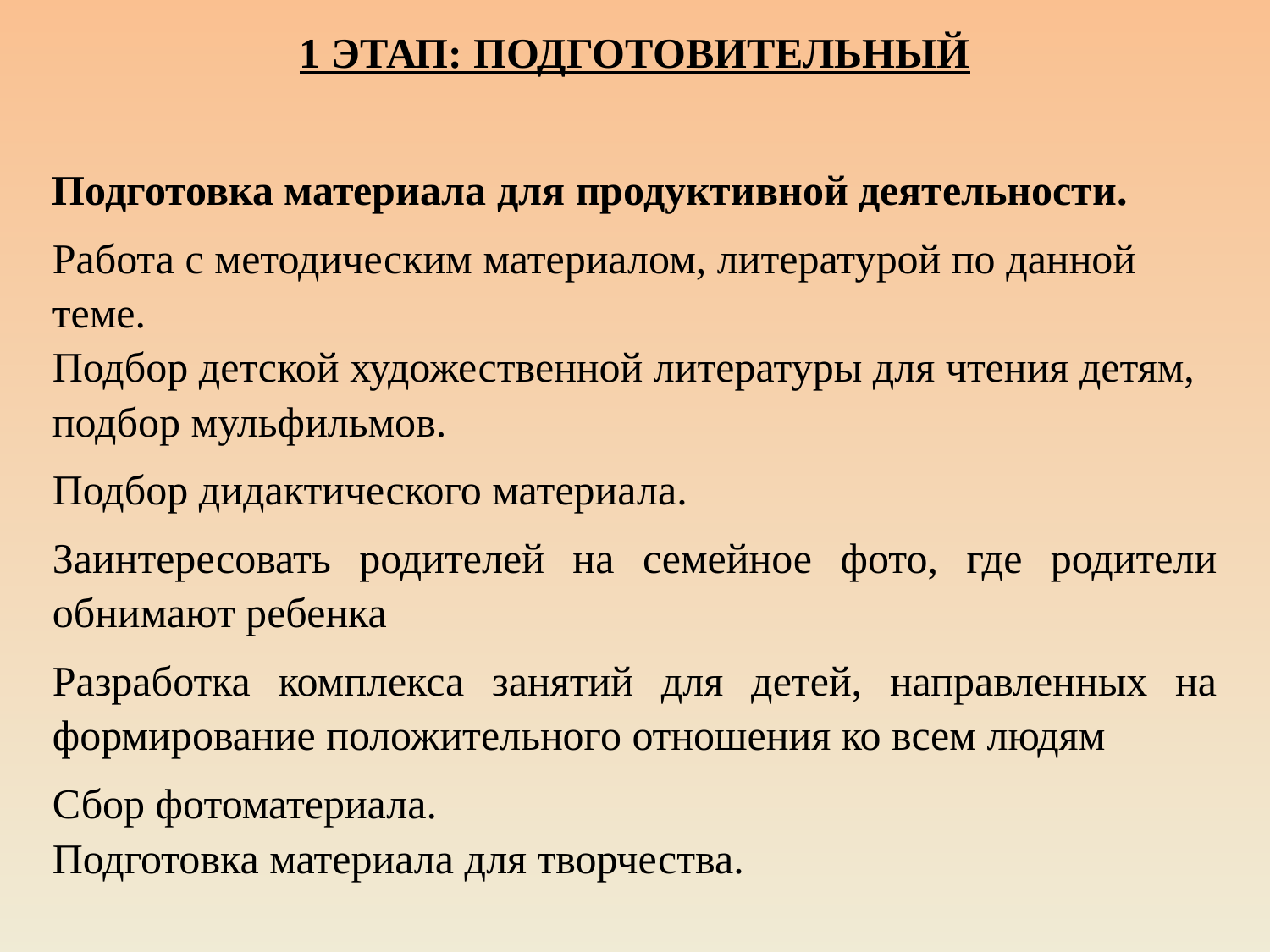

1 этап: Подготовительный

Подготовка материала для продуктивной деятельности.
Работа с методическим материалом, литературой по данной теме.
Подбор детской художественной литературы для чтения детям, подбор мульфильмов.
Подбор дидактического материала.
Заинтересовать родителей на семейное фото, где родители обнимают ребенка
Разработка комплекса занятий для детей, направленных на формирование положительного отношения ко всем людям
Сбор фотоматериала.
Подготовка материала для творчества.